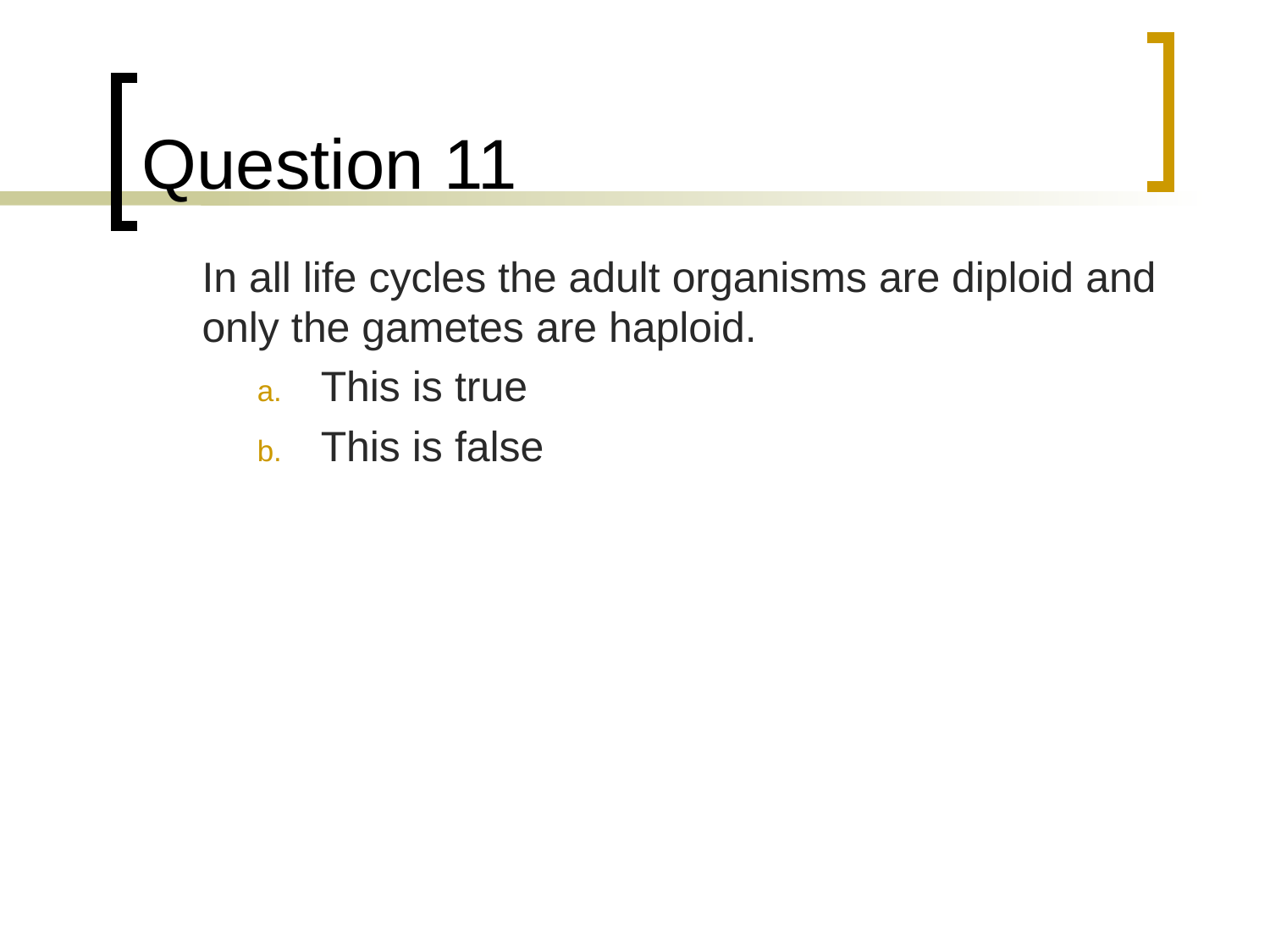

# Question 11
 	In all life cycles the adult organisms are diploid and only the gametes are haploid.
This is true
This is false